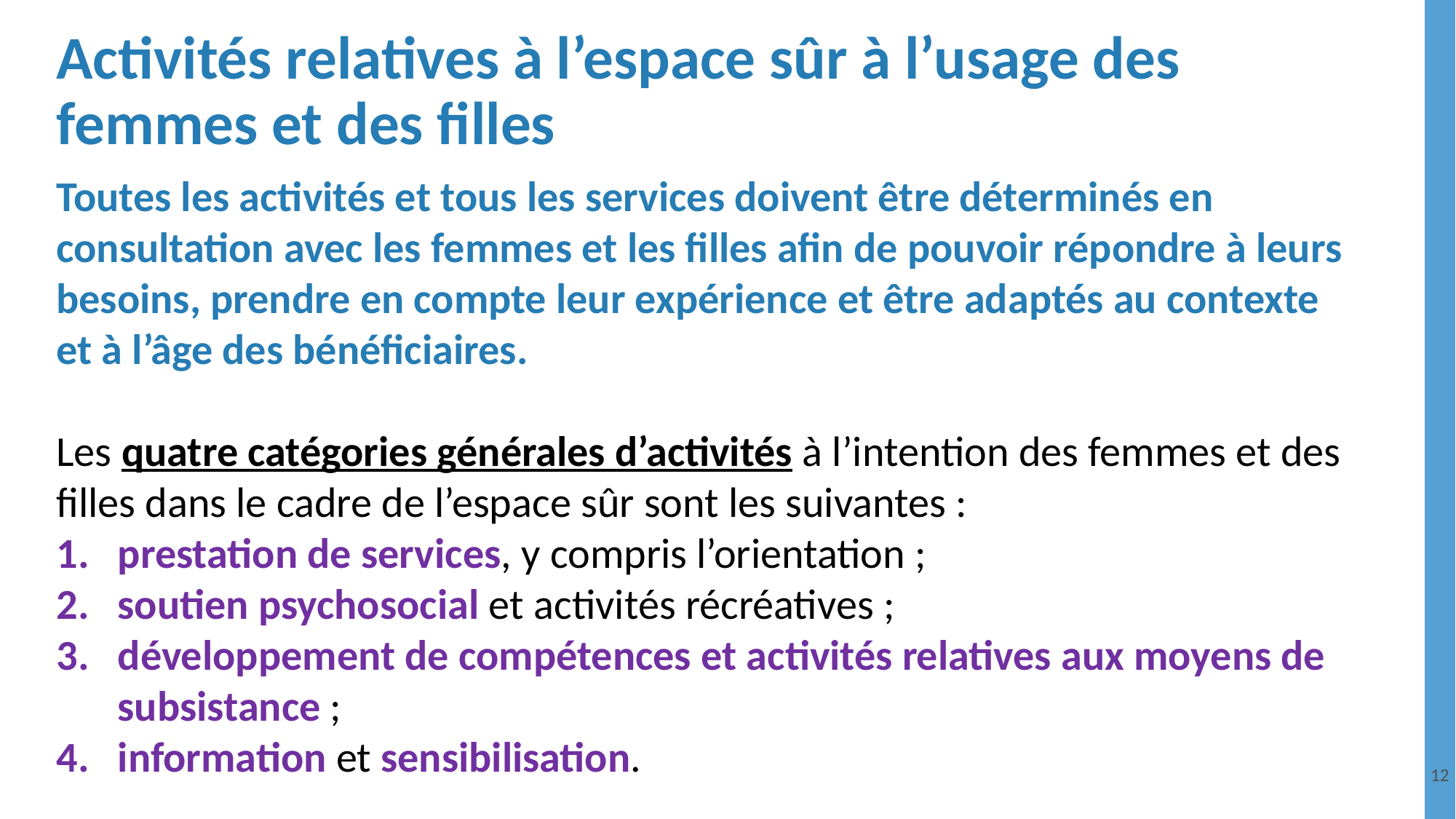

# Activités relatives à l’espace sûr à l’usage des femmes et des filles
Toutes les activités et tous les services doivent être déterminés en consultation avec les femmes et les filles afin de pouvoir répondre à leurs besoins, prendre en compte leur expérience et être adaptés au contexte et à l’âge des bénéficiaires.

Les quatre catégories générales d’activités à l’intention des femmes et des filles dans le cadre de l’espace sûr sont les suivantes :
prestation de services, y compris l’orientation ;
soutien psychosocial et activités récréatives ;
développement de compétences et activités relatives aux moyens de subsistance ;
information et sensibilisation.
12